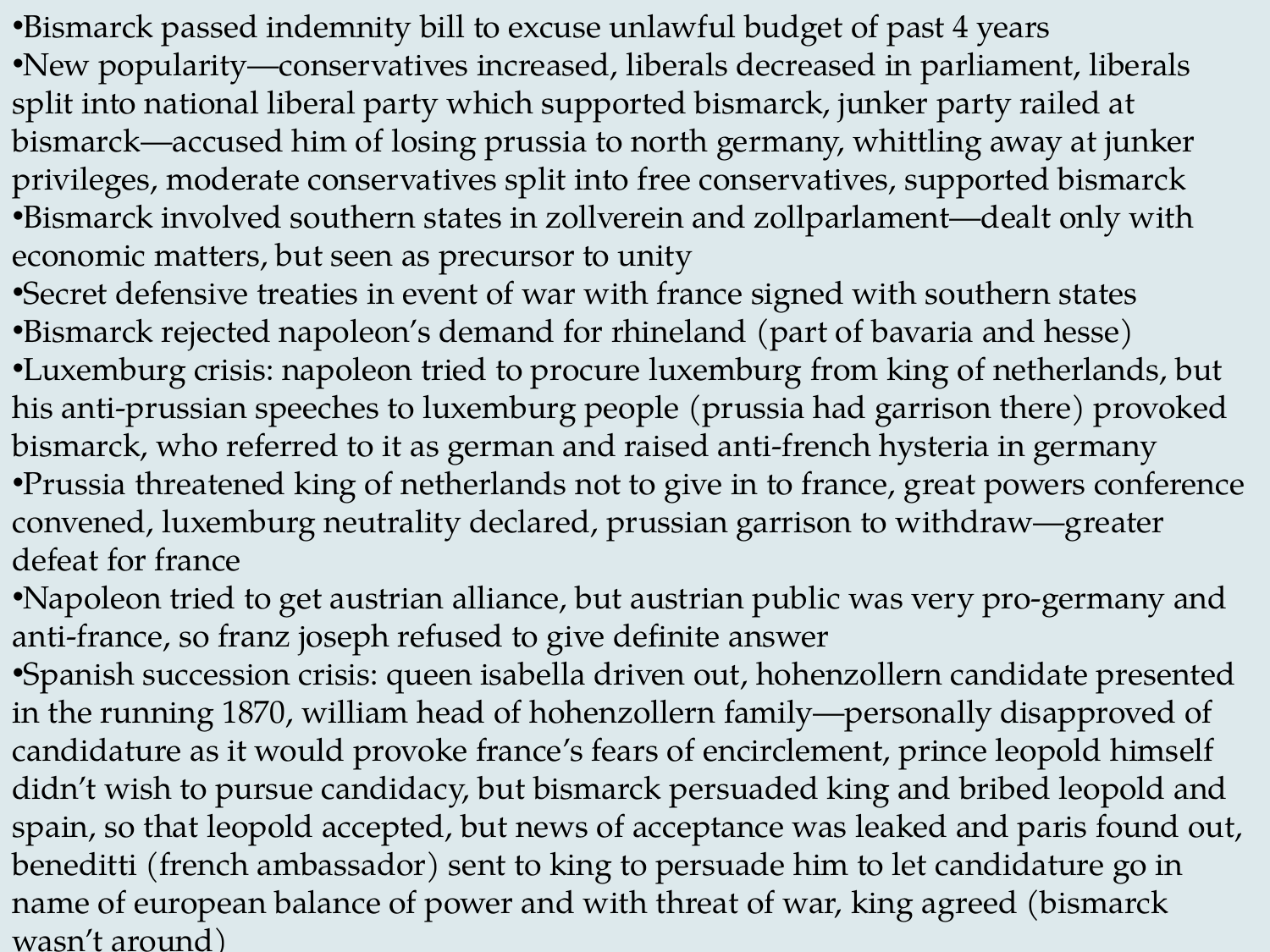

Bismarck passed indemnity bill to excuse unlawful budget of past 4 years
New popularity—conservatives increased, liberals decreased in parliament, liberals split into national liberal party which supported bismarck, junker party railed at bismarck—accused him of losing prussia to north germany, whittling away at junker privileges, moderate conservatives split into free conservatives, supported bismarck
Bismarck involved southern states in zollverein and zollparlament—dealt only with economic matters, but seen as precursor to unity
Secret defensive treaties in event of war with france signed with southern states
Bismarck rejected napoleon’s demand for rhineland (part of bavaria and hesse)
Luxemburg crisis: napoleon tried to procure luxemburg from king of netherlands, but his anti-prussian speeches to luxemburg people (prussia had garrison there) provoked bismarck, who referred to it as german and raised anti-french hysteria in germany
Prussia threatened king of netherlands not to give in to france, great powers conference convened, luxemburg neutrality declared, prussian garrison to withdraw—greater defeat for france
Napoleon tried to get austrian alliance, but austrian public was very pro-germany and anti-france, so franz joseph refused to give definite answer
Spanish succession crisis: queen isabella driven out, hohenzollern candidate presented in the running 1870, william head of hohenzollern family—personally disapproved of candidature as it would provoke france’s fears of encirclement, prince leopold himself didn’t wish to pursue candidacy, but bismarck persuaded king and bribed leopold and spain, so that leopold accepted, but news of acceptance was leaked and paris found out, beneditti (french ambassador) sent to king to persuade him to let candidature go in name of european balance of power and with threat of war, king agreed (bismarck wasn’t around)